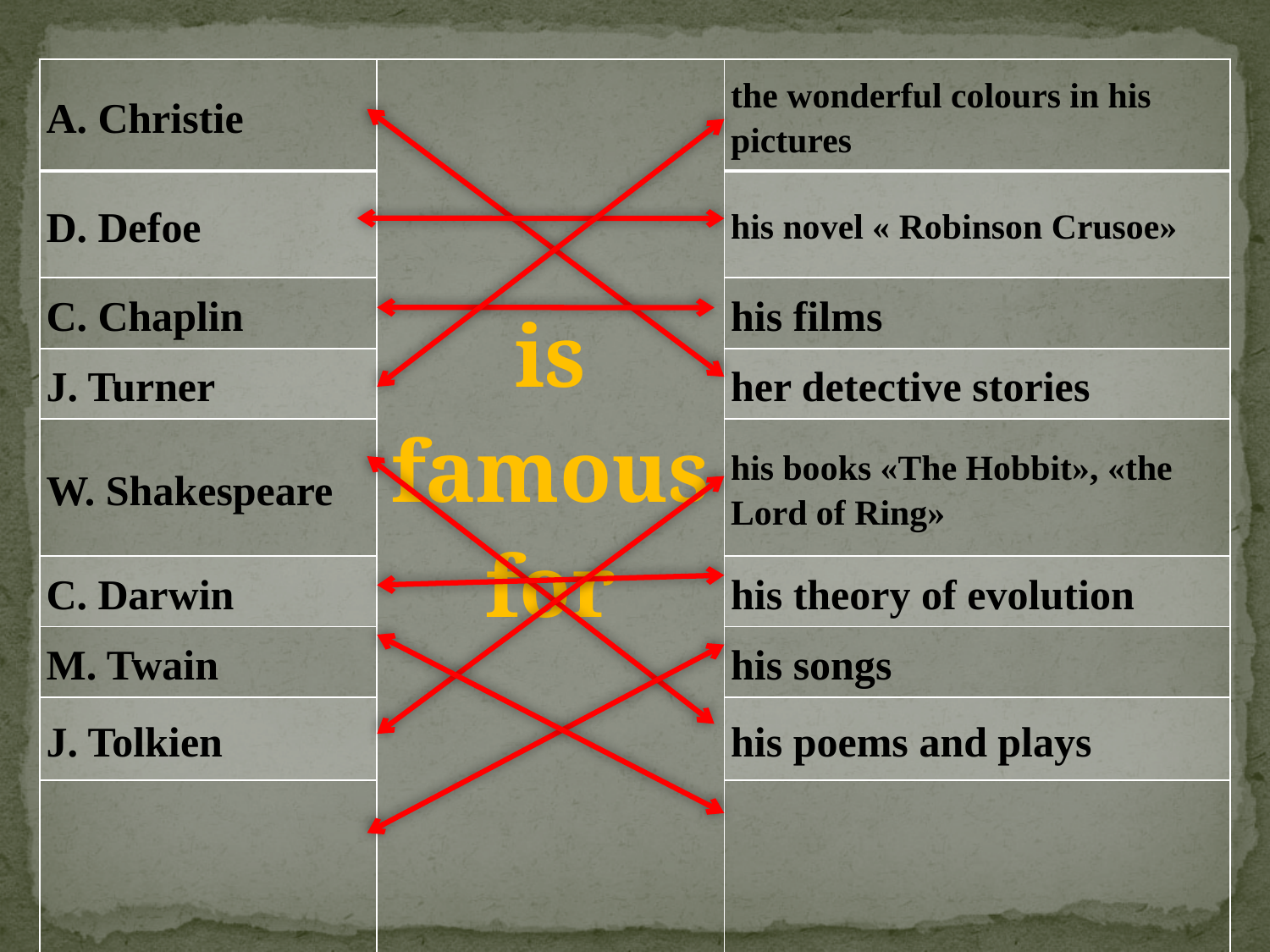

| A. Christie | is famous for | the wonderful colours in his pictures |
| --- | --- | --- |
| D. Defoe |  | his novel « Robinson Crusoe» |
| C. Chaplin |  | his films |
| J. Turner |  | her detective stories |
| W. Shakespeare |  | his books «The Hobbit», «the Lord of Ring» |
| C. Darwin |  | his theory of evolution |
| M. Twain |  | his songs |
| J. Tolkien |  | his poems and plays |
| J. Lennon |  | his books |
#